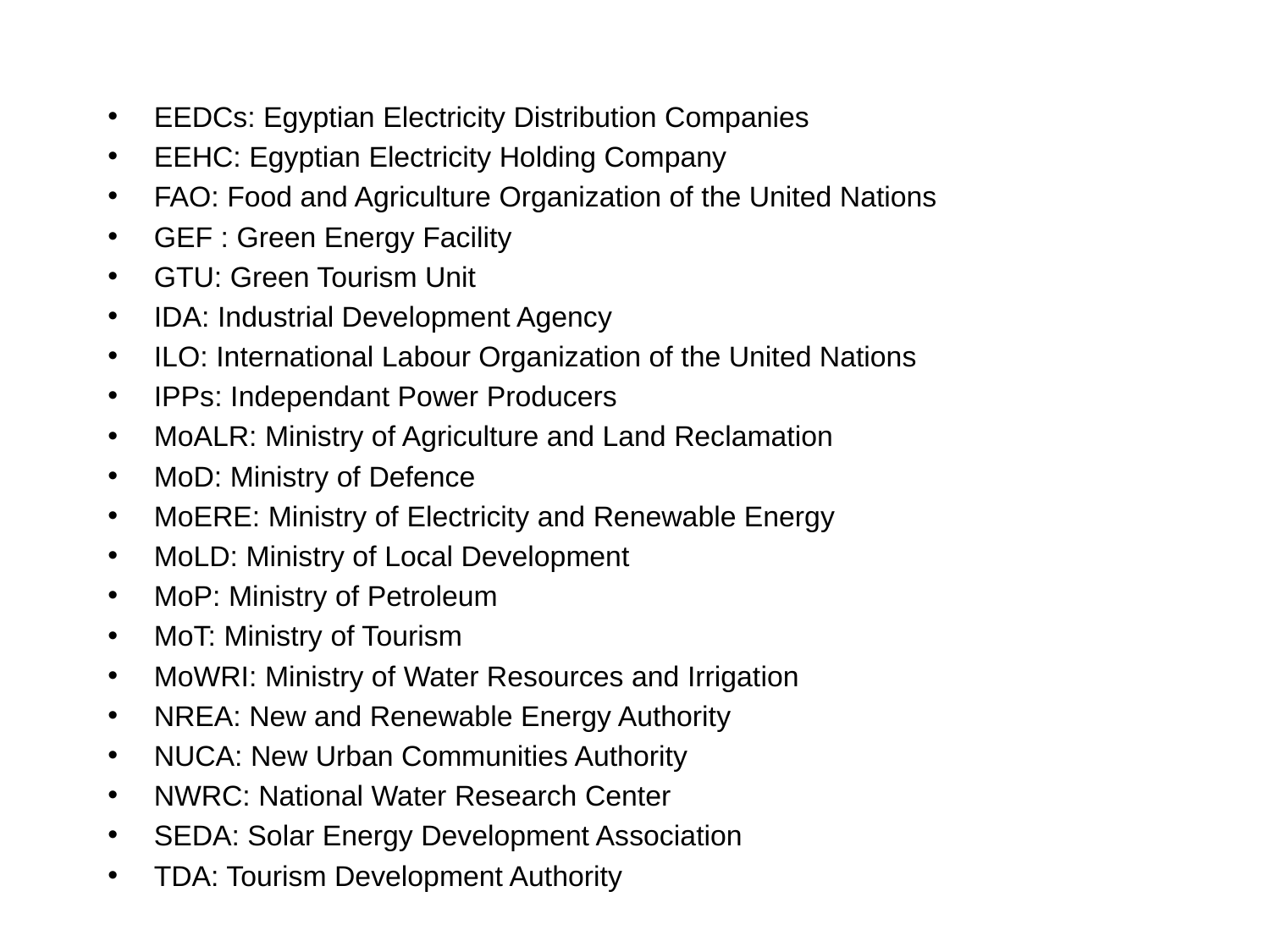

EEDCs: Egyptian Electricity Distribution Companies
EEHC: Egyptian Electricity Holding Company
FAO: Food and Agriculture Organization of the United Nations
GEF : Green Energy Facility
GTU: Green Tourism Unit
IDA: Industrial Development Agency
ILO: International Labour Organization of the United Nations
IPPs: Independant Power Producers
MoALR: Ministry of Agriculture and Land Reclamation
MoD: Ministry of Defence
MoERE: Ministry of Electricity and Renewable Energy
MoLD: Ministry of Local Development
MoP: Ministry of Petroleum
MoT: Ministry of Tourism
MoWRI: Ministry of Water Resources and Irrigation
NREA: New and Renewable Energy Authority
NUCA: New Urban Communities Authority
NWRC: National Water Research Center
SEDA: Solar Energy Development Association
TDA: Tourism Development Authority